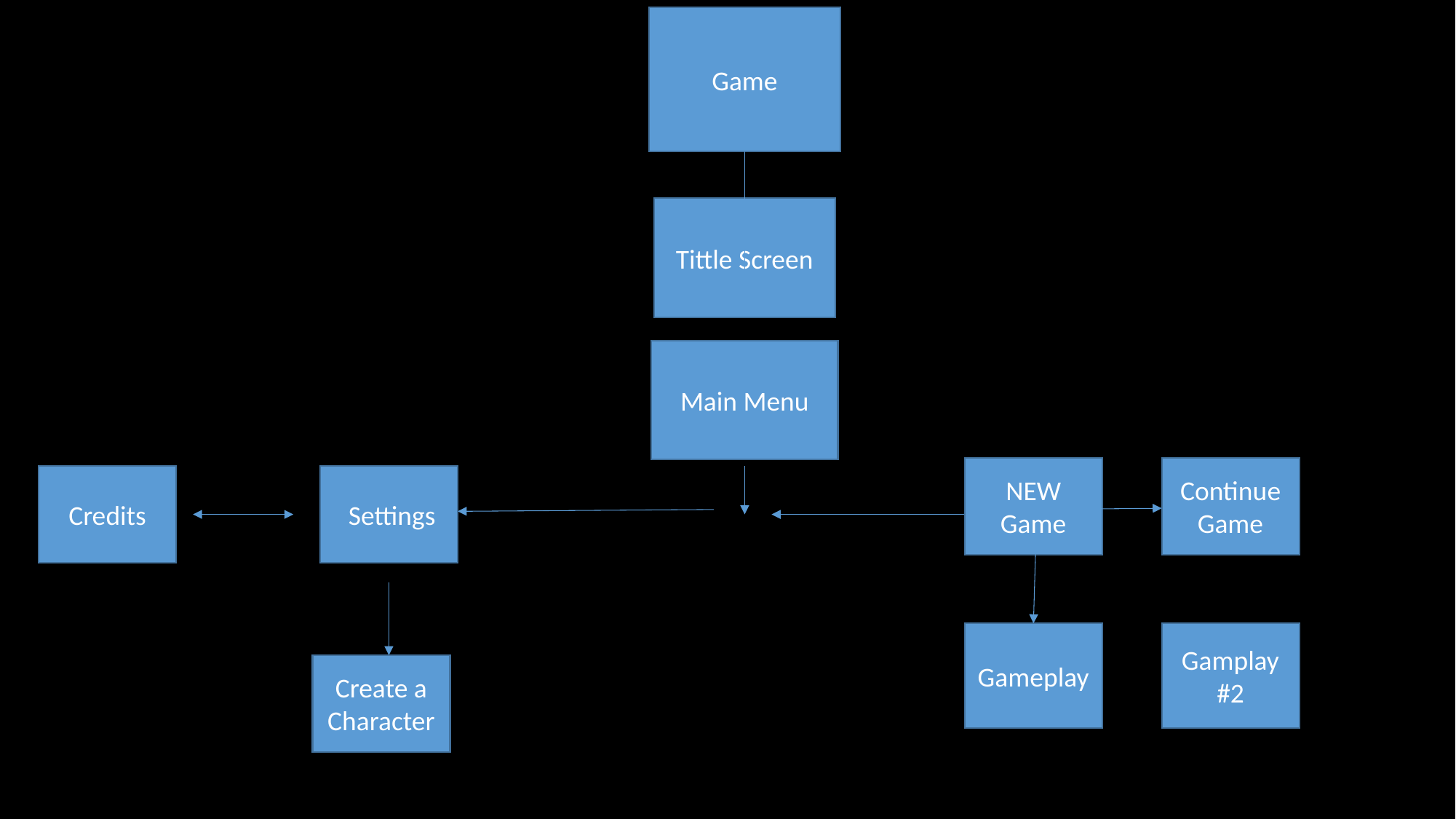

Game
Tittle Screen
Main Menu
NEW Game
Continue Game
Credits
 Settings
Gameplay
Gamplay #2
Create a Character